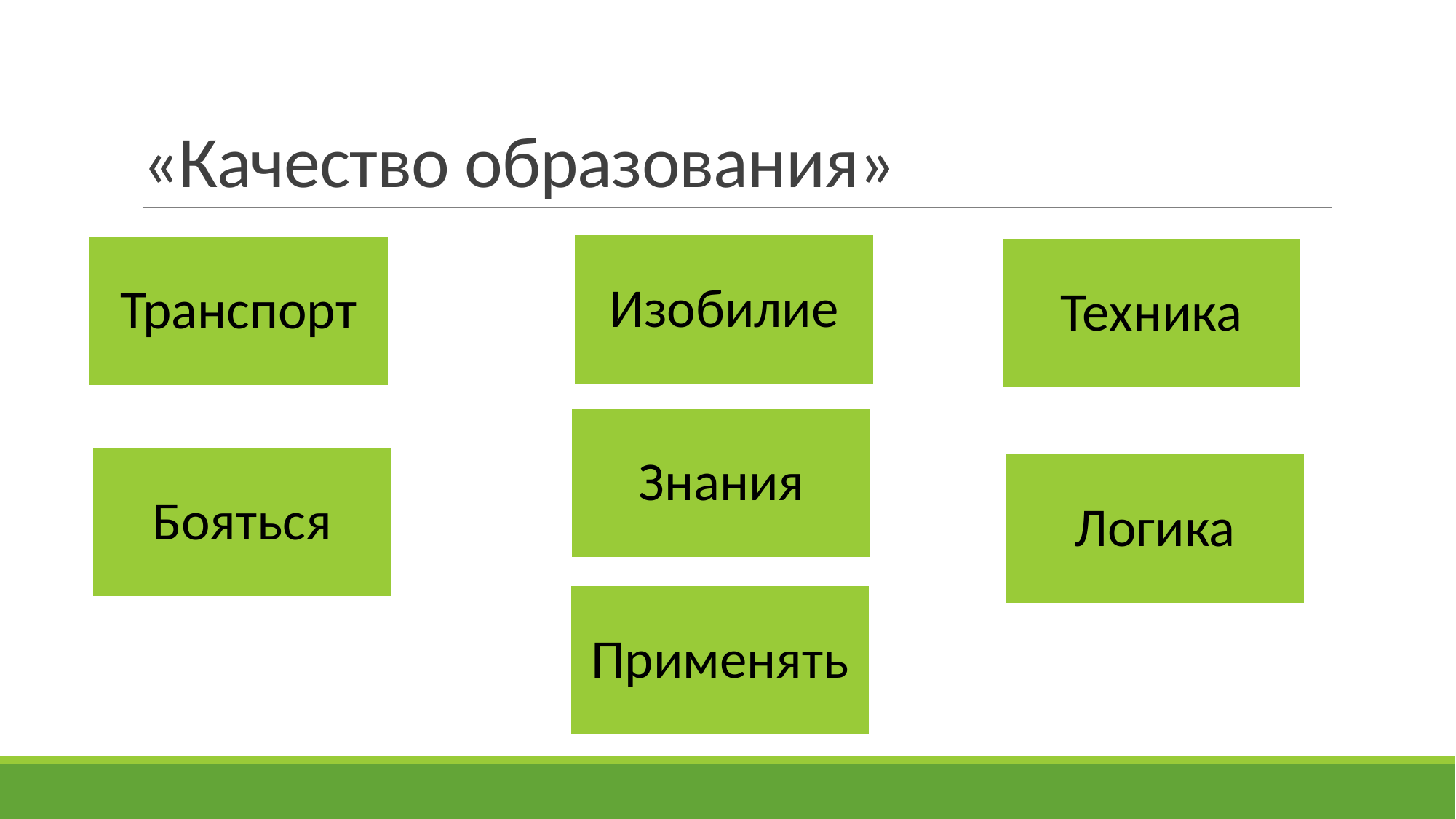

# «Качество образования»

Изобилие

Транспорт

Техника

Знания

Бояться

Логика

Применять